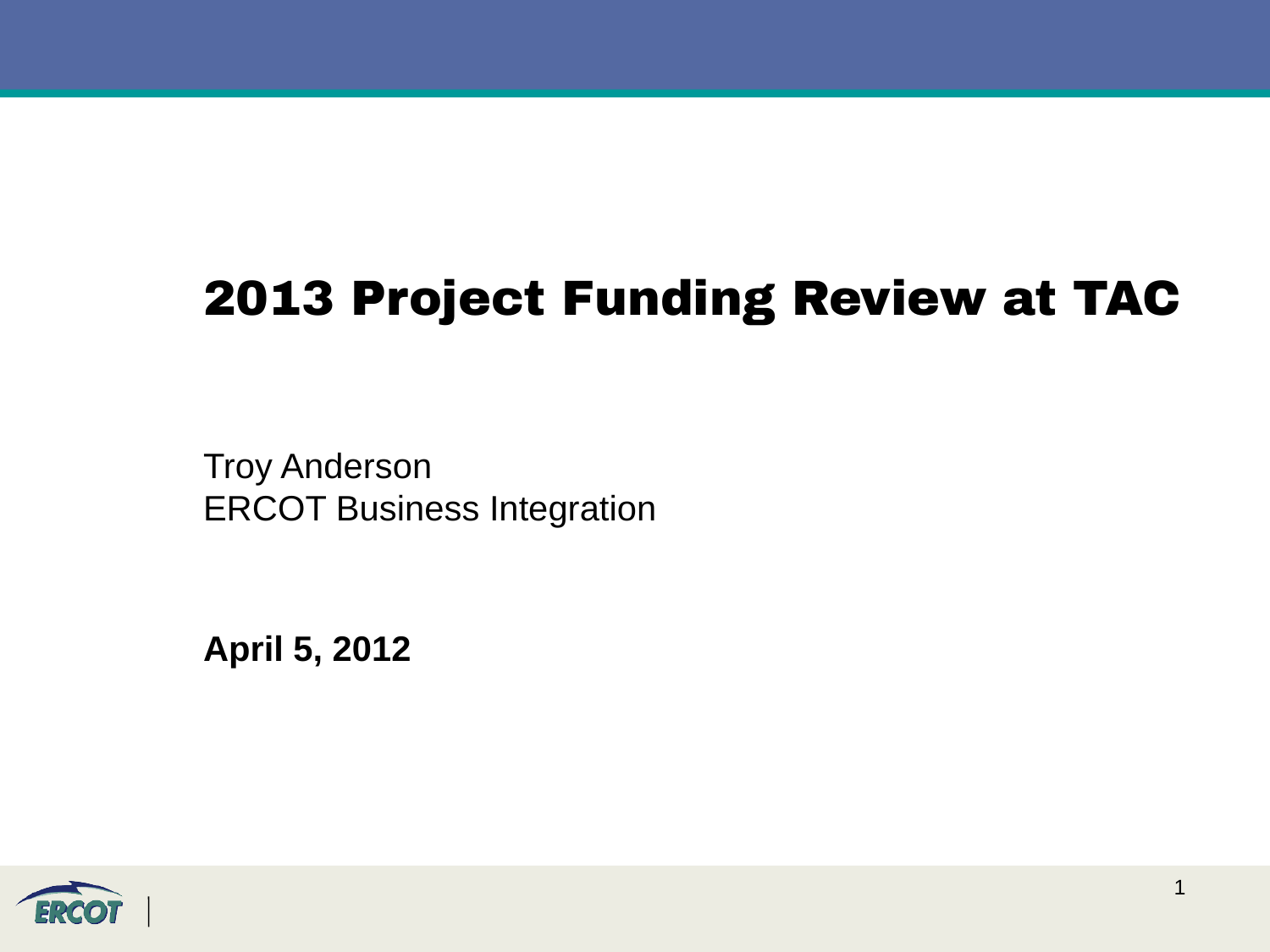

2013 Project Funding Review at TAC

Troy Anderson
ERCOT Business Integration

April 5, 2012